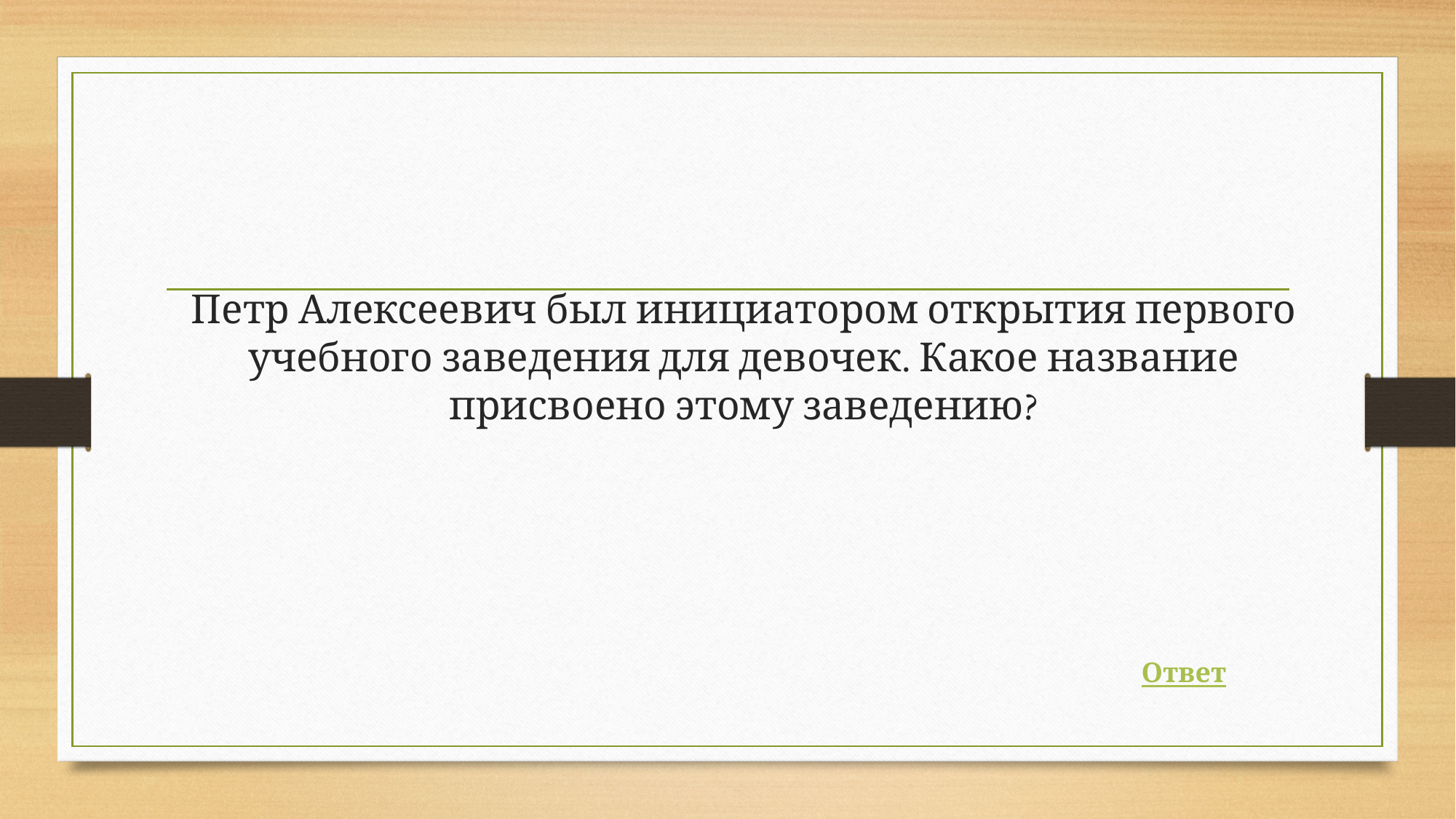

# Петр Алексеевич был инициатором открытия первого учебного заведения для девочек. Какое название присвоено этому заведению?
Ответ